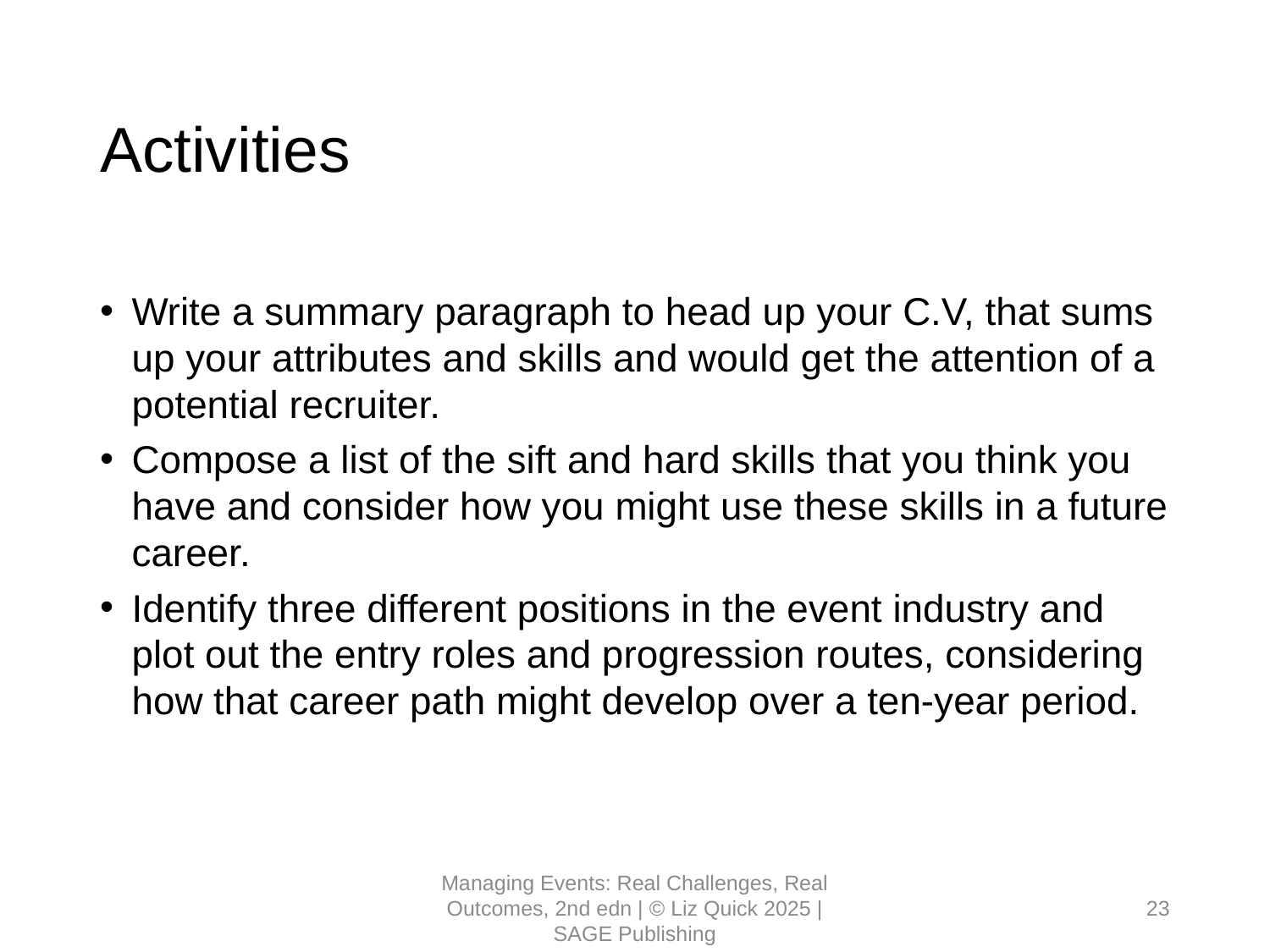

# Activities
Write a summary paragraph to head up your C.V, that sums up your attributes and skills and would get the attention of a potential recruiter.
Compose a list of the sift and hard skills that you think you have and consider how you might use these skills in a future career.
Identify three different positions in the event industry and plot out the entry roles and progression routes, considering how that career path might develop over a ten-year period.
Managing Events: Real Challenges, Real Outcomes, 2nd edn | © Liz Quick 2025 | SAGE Publishing
23